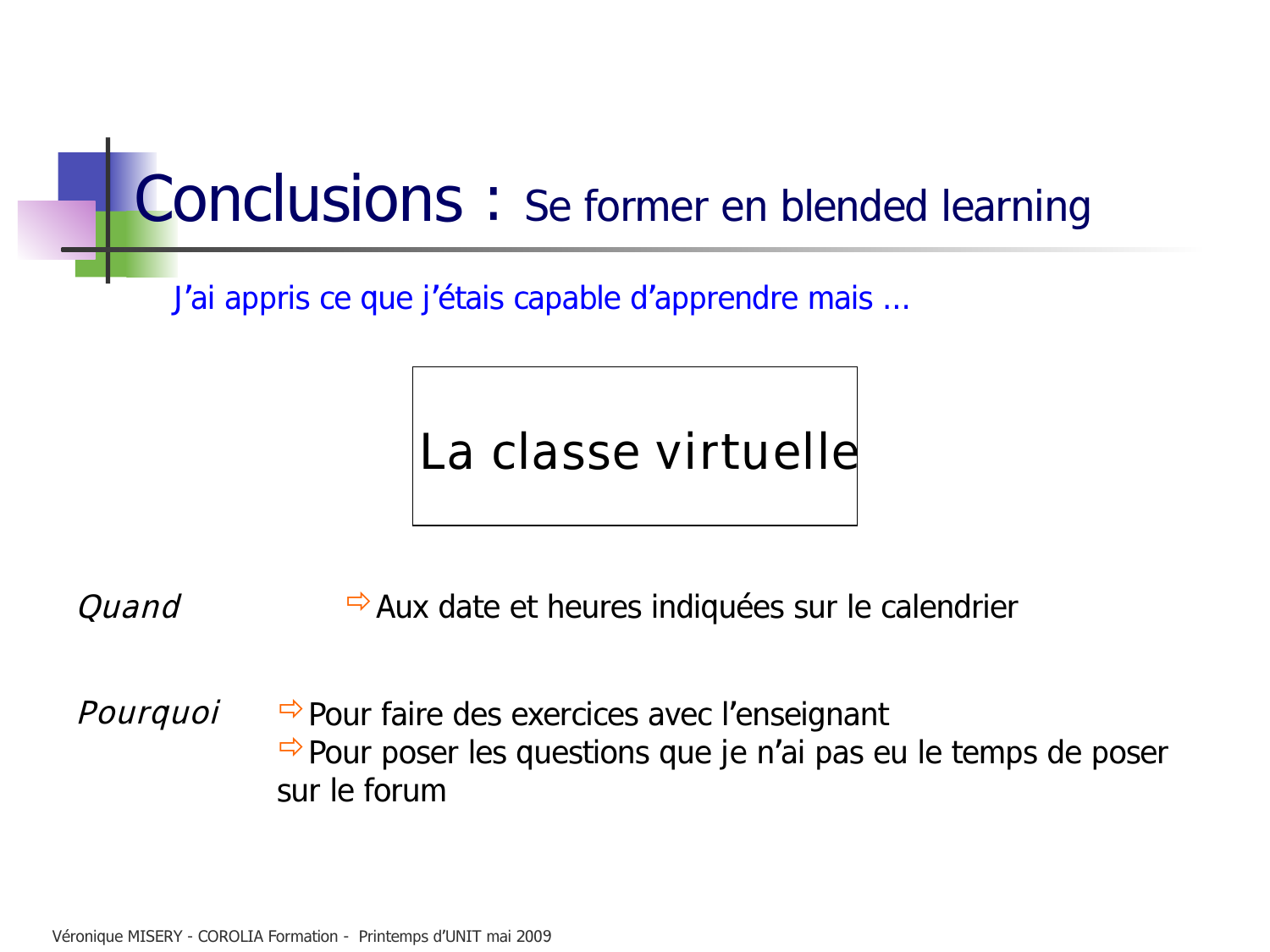

Conclusions : Se former en blended learning
J’ai appris ce que j’étais capable d’apprendre mais ...

 La classe virtuelle
Quand
Aux date et heures indiquées sur le calendrier
Pourquoi
Pour faire des exercices avec l’enseignant
Pour poser les questions que je n’ai pas eu le temps de poser sur le forum
Véronique MISERY - COROLIA Formation -  Printemps d’UNIT mai 2009